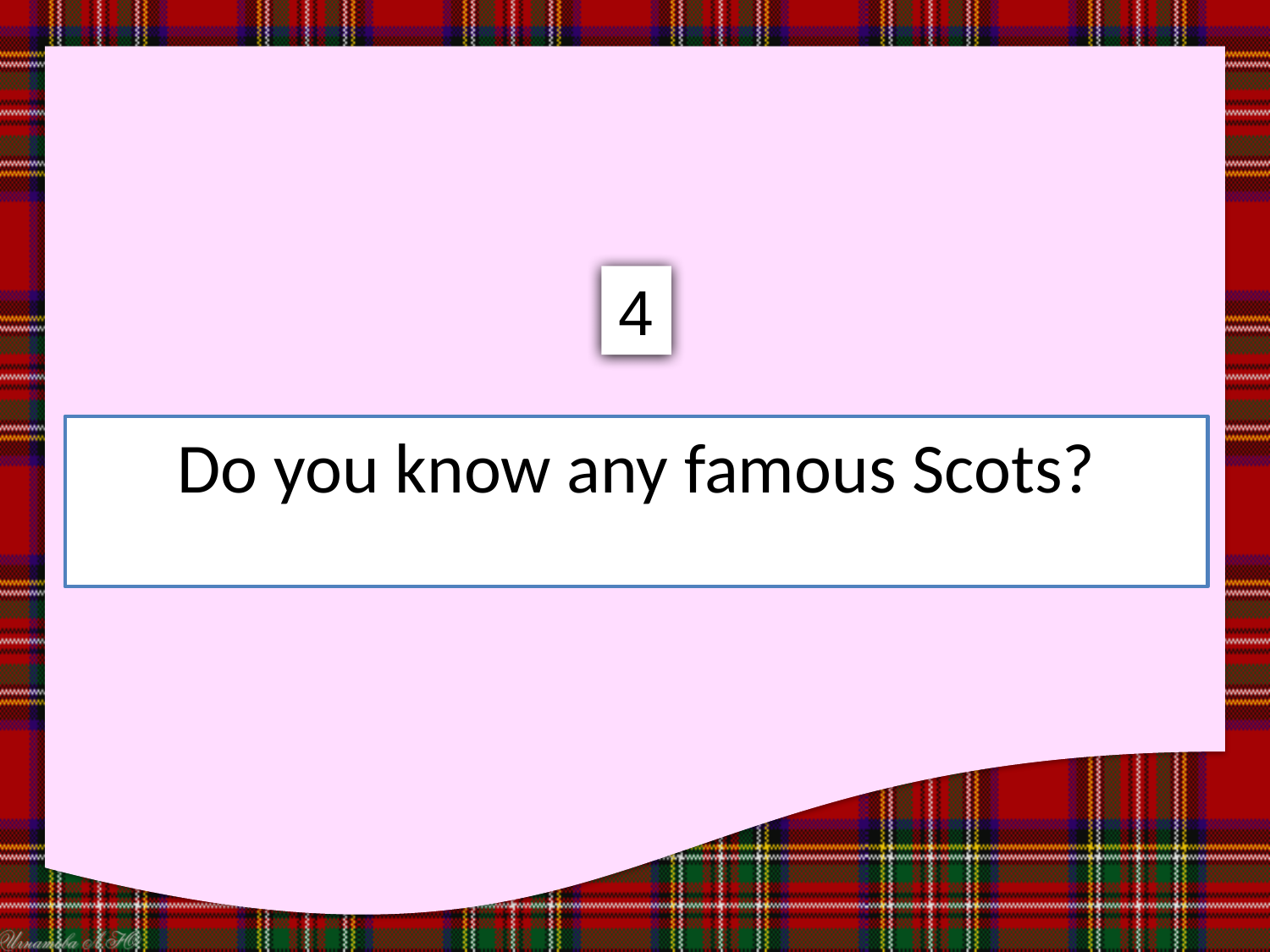

4
Do you know any famous Scots?